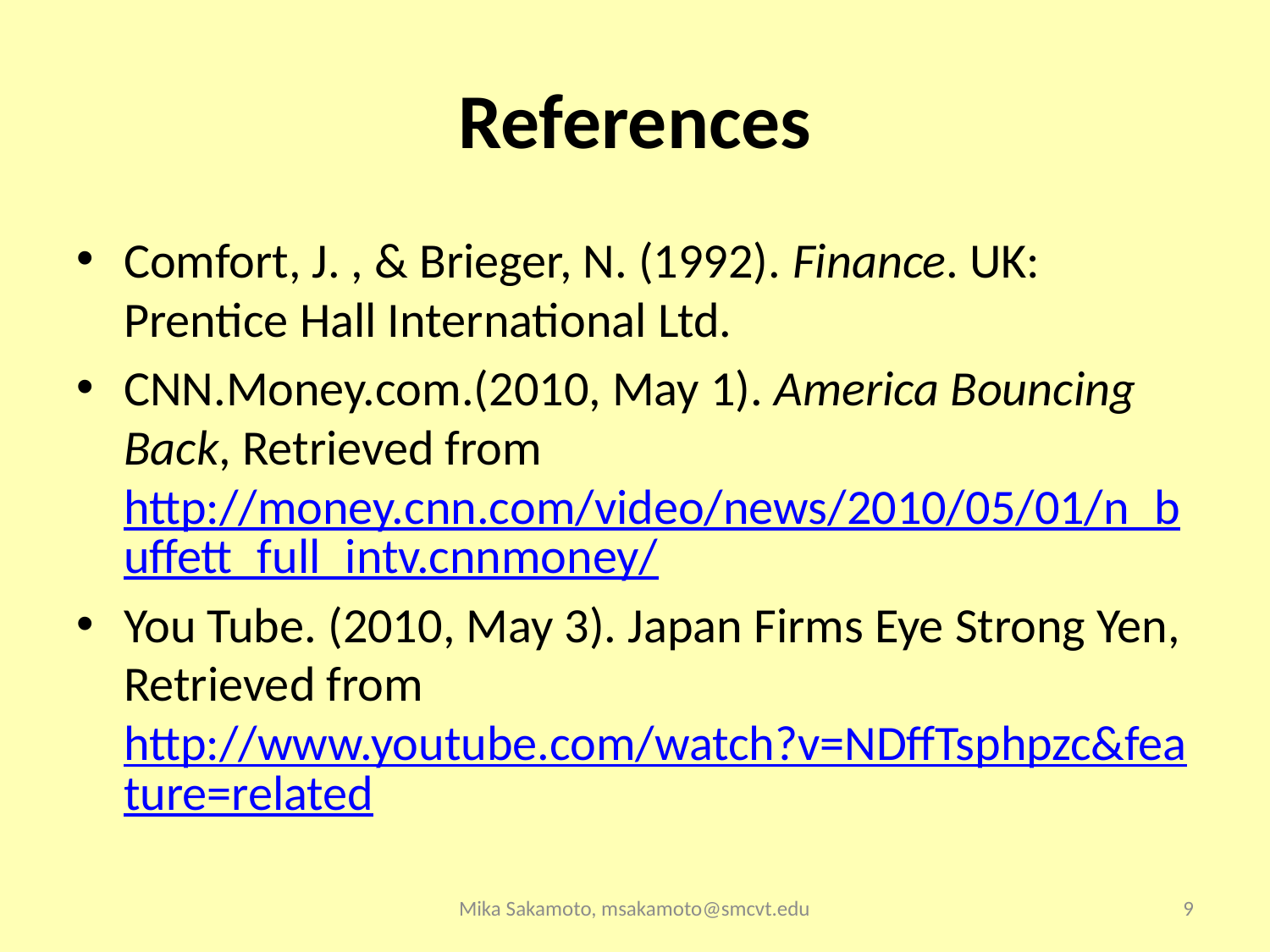

# References
Comfort, J. , & Brieger, N. (1992). Finance. UK: Prentice Hall International Ltd.
CNN.Money.com.(2010, May 1). America Bouncing Back, Retrieved from http://money.cnn.com/video/news/2010/05/01/n_buffett_full_intv.cnnmoney/
You Tube. (2010, May 3). Japan Firms Eye Strong Yen, Retrieved from http://www.youtube.com/watch?v=NDffTsphpzc&feature=related

Mika Sakamoto, msakamoto@smcvt.edu
9